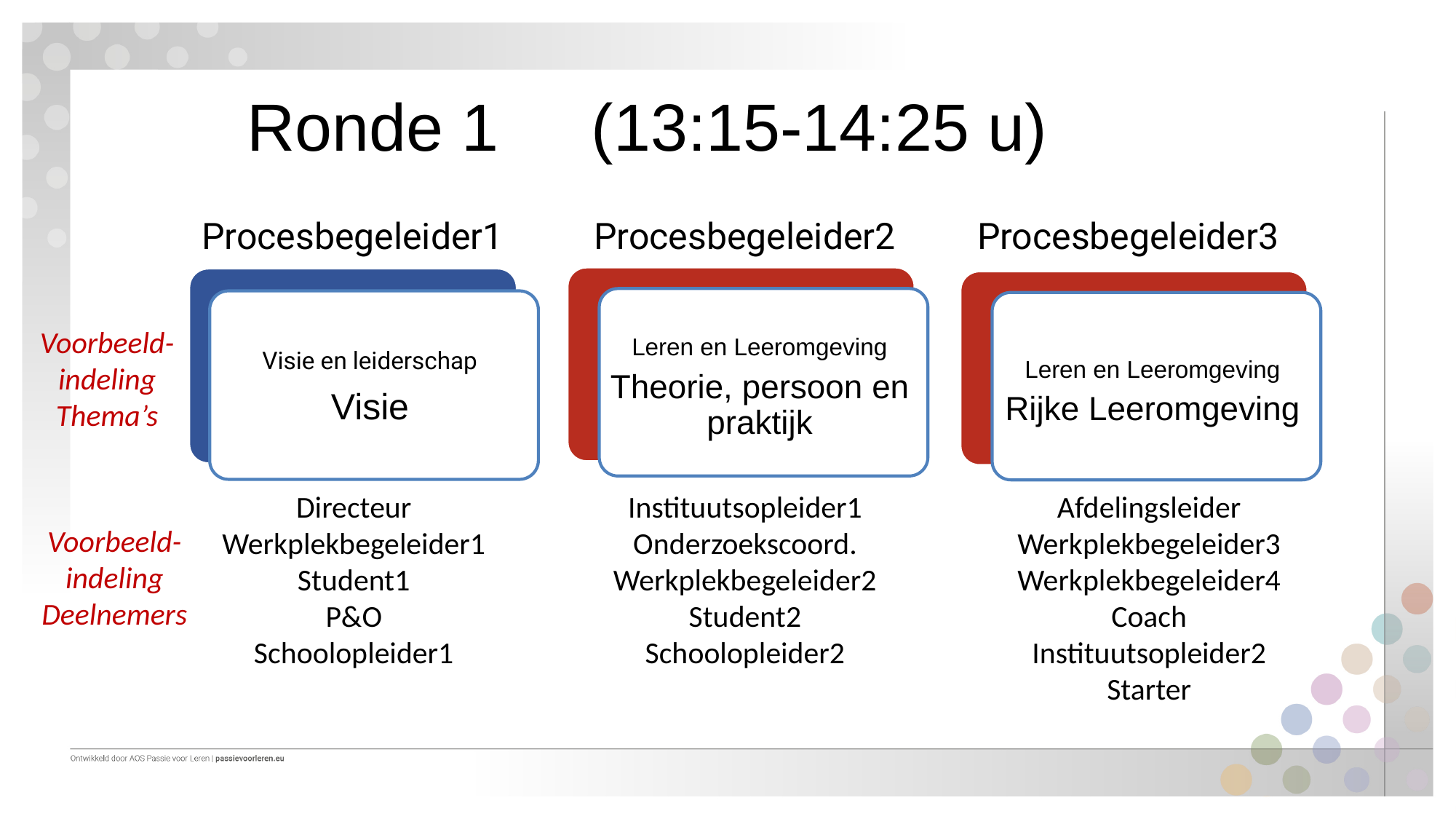

# Ronde 1     (13:15-14:25 u)
Procesbegeleider1          Procesbegeleider2         Procesbegeleider3

Voorbeeld-indeling
Thema’s

Leren en Leeromgeving
Theorie, persoon en praktijk

Visie en leiderschap
Visie

Leren en Leeromgeving
Rijke Leeromgeving

Afdelingsleider
Werkplekbegeleider3
Werkplekbegeleider4
Coach
Instituutsopleider2
Starter

Directeur
Werkplekbegeleider1
Student1
P&O
Schoolopleider1

Instituutsopleider1
Onderzoekscoord.
Werkplekbegeleider2
Student2
Schoolopleider2

Voorbeeld-indeling
Deelnemers